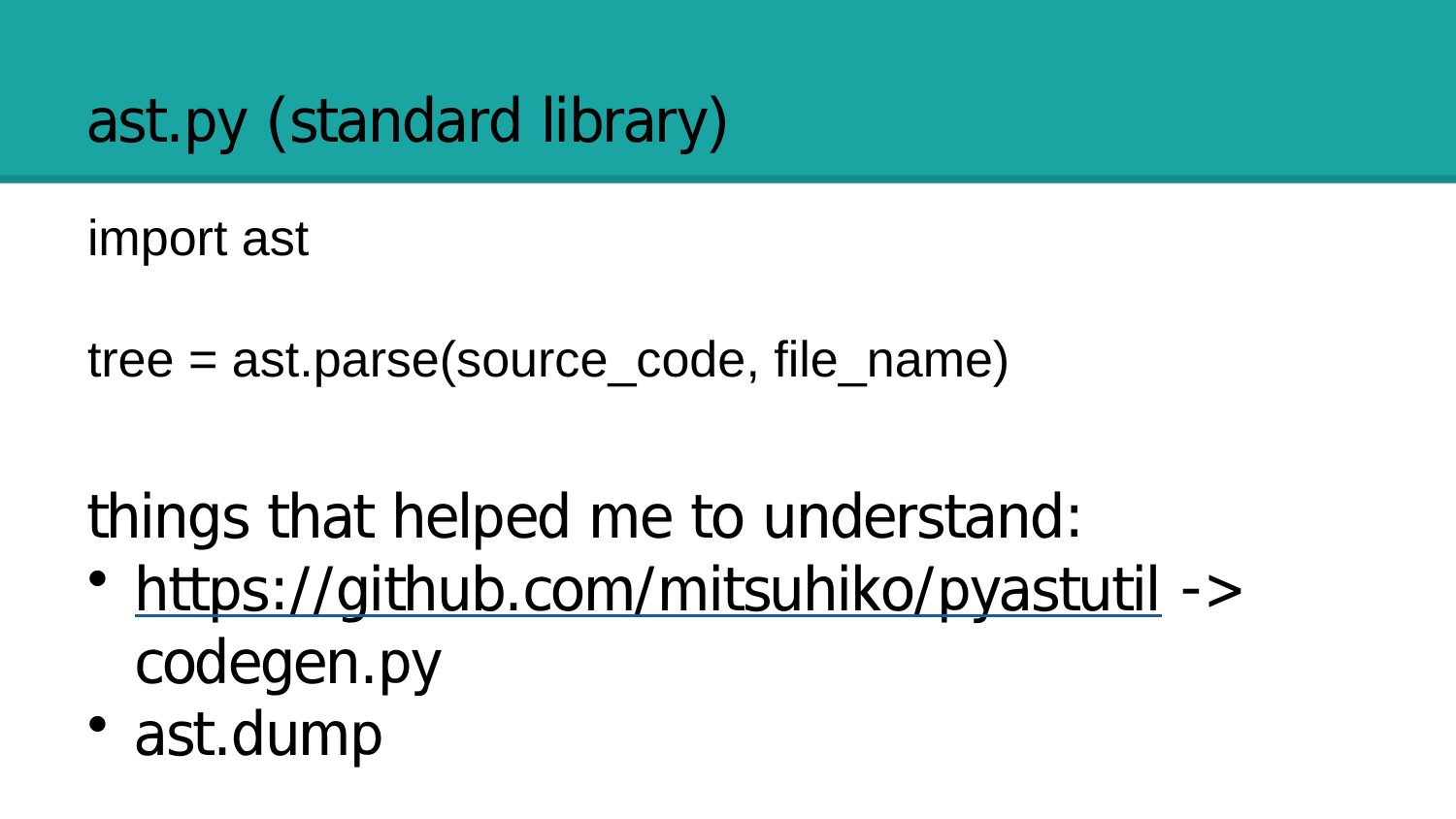

# ast.py (standard library)
import ast

tree = ast.parse(source_code, file_name)

things that helped me to understand:
https://github.com/mitsuhiko/pyastutil -> codegen.py
ast.dump